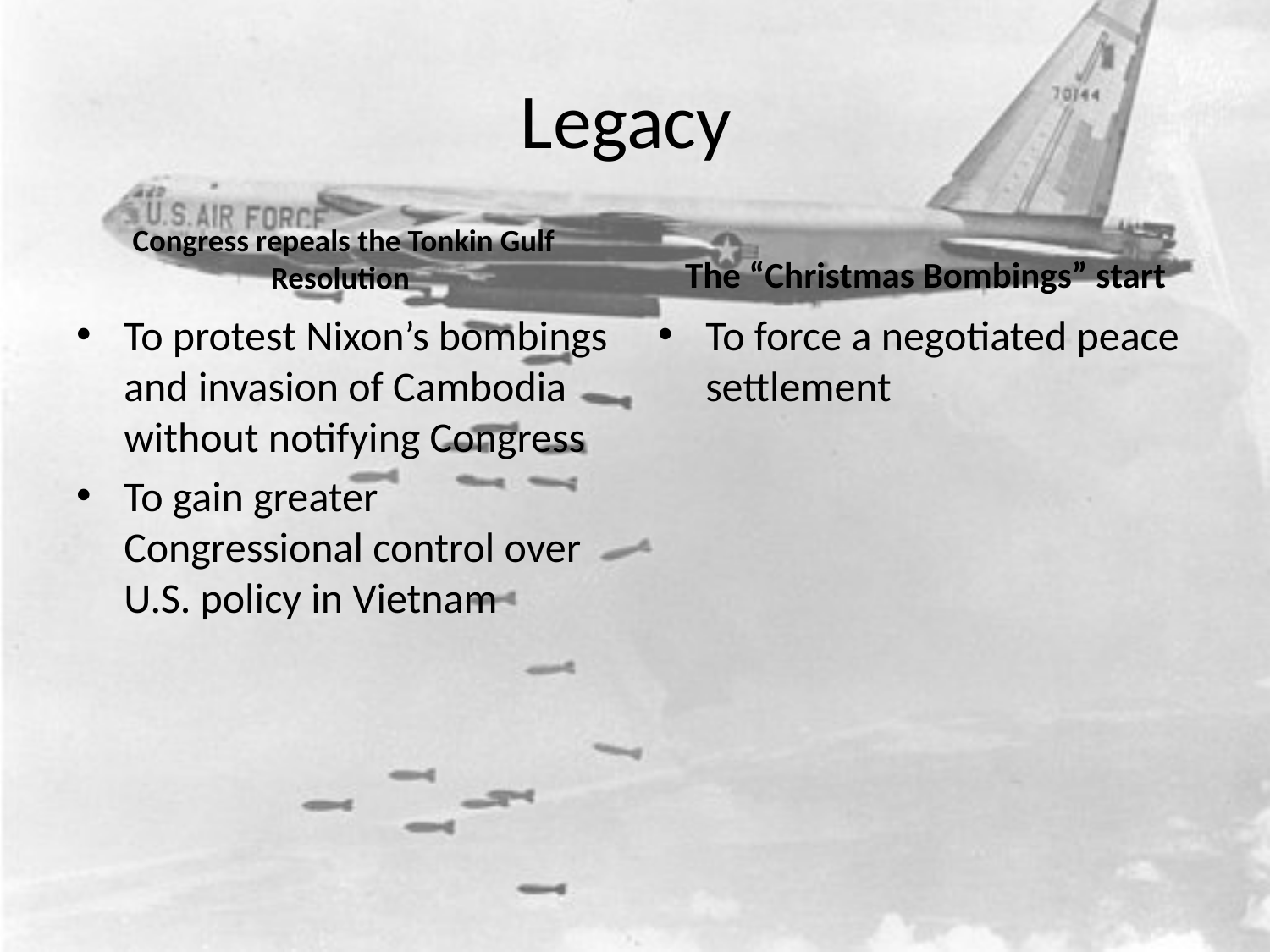

# Legacy
Congress repeals the Tonkin Gulf Resolution
The “Christmas Bombings” start
To protest Nixon’s bombings and invasion of Cambodia without notifying Congress
To gain greater Congressional control over U.S. policy in Vietnam
To force a negotiated peace settlement